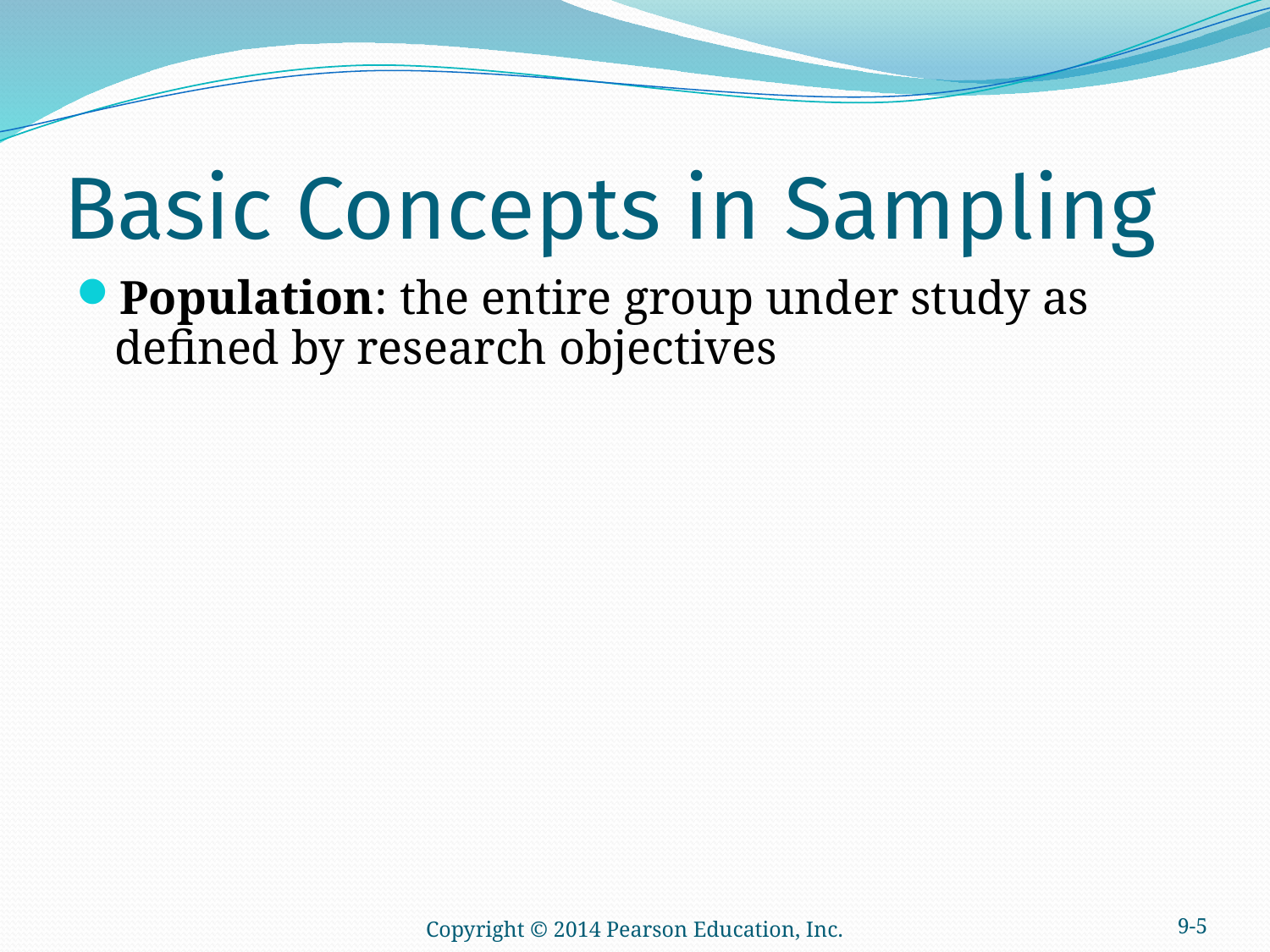

# Basic Concepts in Sampling
Population: the entire group under study as defined by research objectives